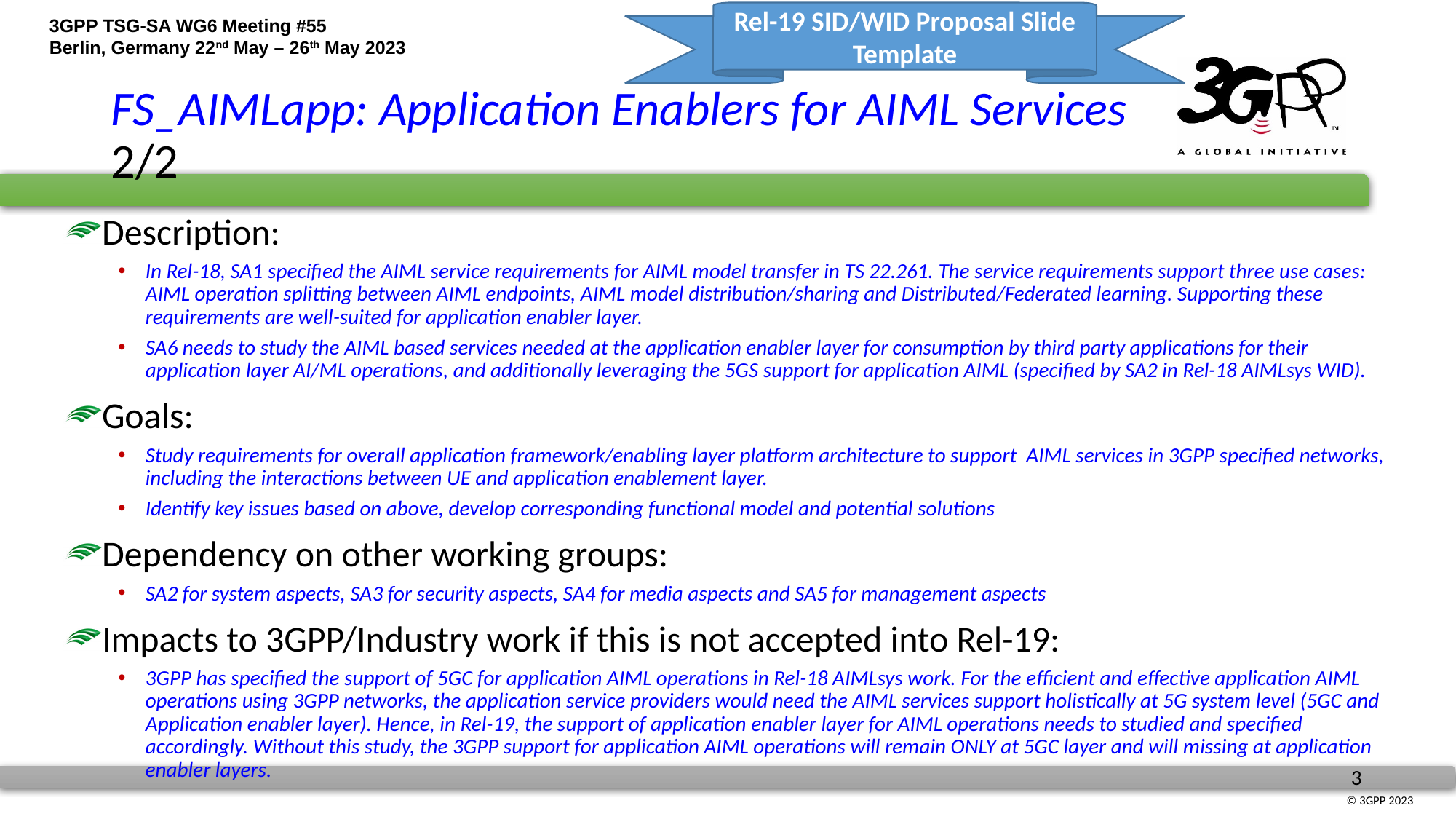

Rel-19 SID/WID Proposal Slide Template
# FS_AIMLapp: Application Enablers for AIML Services 2/2
Description:
In Rel-18, SA1 specified the AIML service requirements for AIML model transfer in TS 22.261. The service requirements support three use cases: AIML operation splitting between AIML endpoints, AIML model distribution/sharing and Distributed/Federated learning. Supporting these requirements are well-suited for application enabler layer.
SA6 needs to study the AIML based services needed at the application enabler layer for consumption by third party applications for their application layer AI/ML operations, and additionally leveraging the 5GS support for application AIML (specified by SA2 in Rel-18 AIMLsys WID).
Goals:
Study requirements for overall application framework/enabling layer platform architecture to support  AIML services in 3GPP specified networks, including the interactions between UE and application enablement layer.
Identify key issues based on above, develop corresponding functional model and potential solutions
Dependency on other working groups:
SA2 for system aspects, SA3 for security aspects, SA4 for media aspects and SA5 for management aspects
Impacts to 3GPP/Industry work if this is not accepted into Rel-19:
3GPP has specified the support of 5GC for application AIML operations in Rel-18 AIMLsys work. For the efficient and effective application AIML operations using 3GPP networks, the application service providers would need the AIML services support holistically at 5G system level (5GC and Application enabler layer). Hence, in Rel-19, the support of application enabler layer for AIML operations needs to studied and specified accordingly. Without this study, the 3GPP support for application AIML operations will remain ONLY at 5GC layer and will missing at application enabler layers.